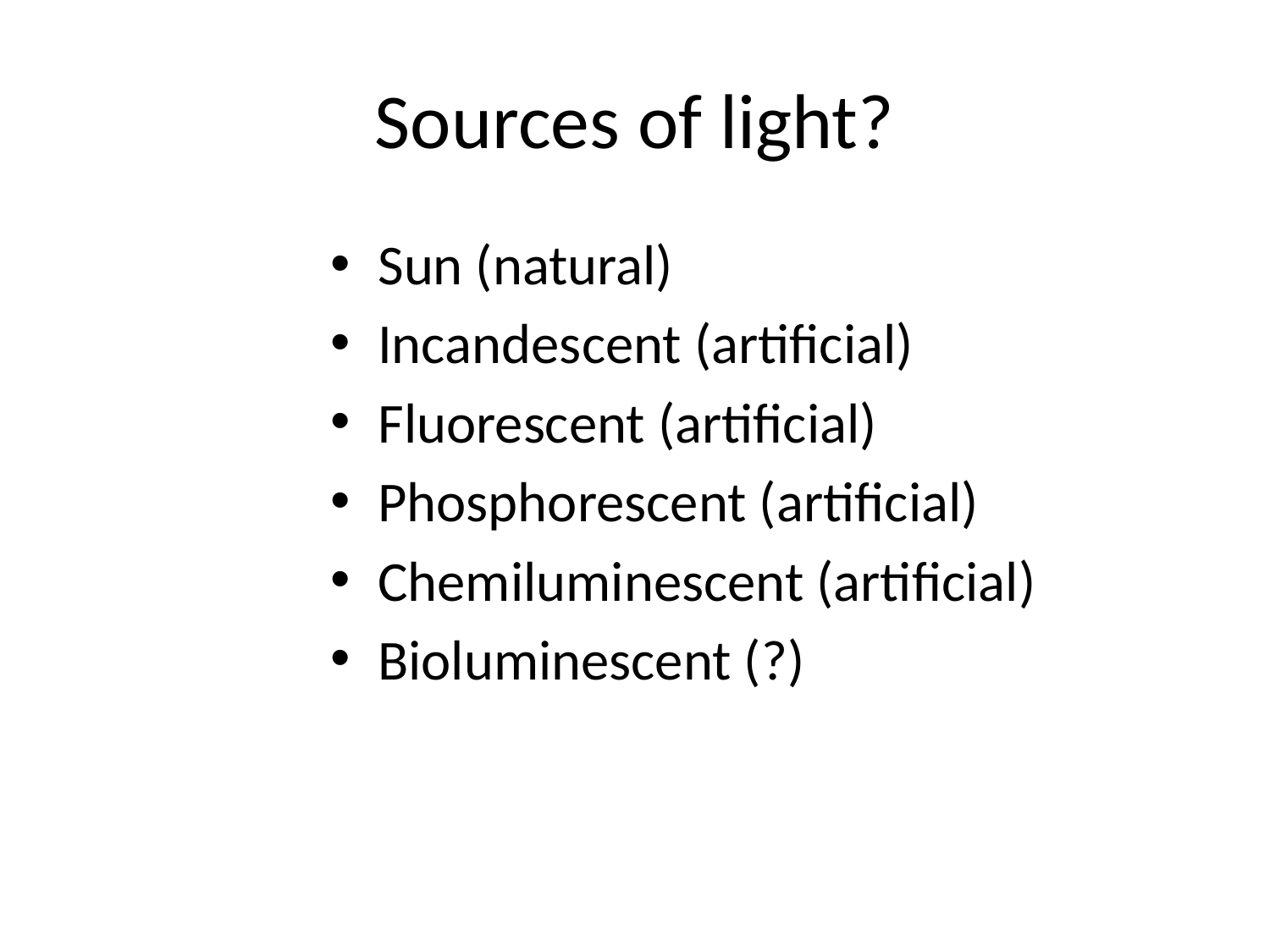

# Sources of light?
Sun (natural)
Incandescent (artificial)
Fluorescent (artificial)
Phosphorescent (artificial)
Chemiluminescent (artificial)
Bioluminescent (?)